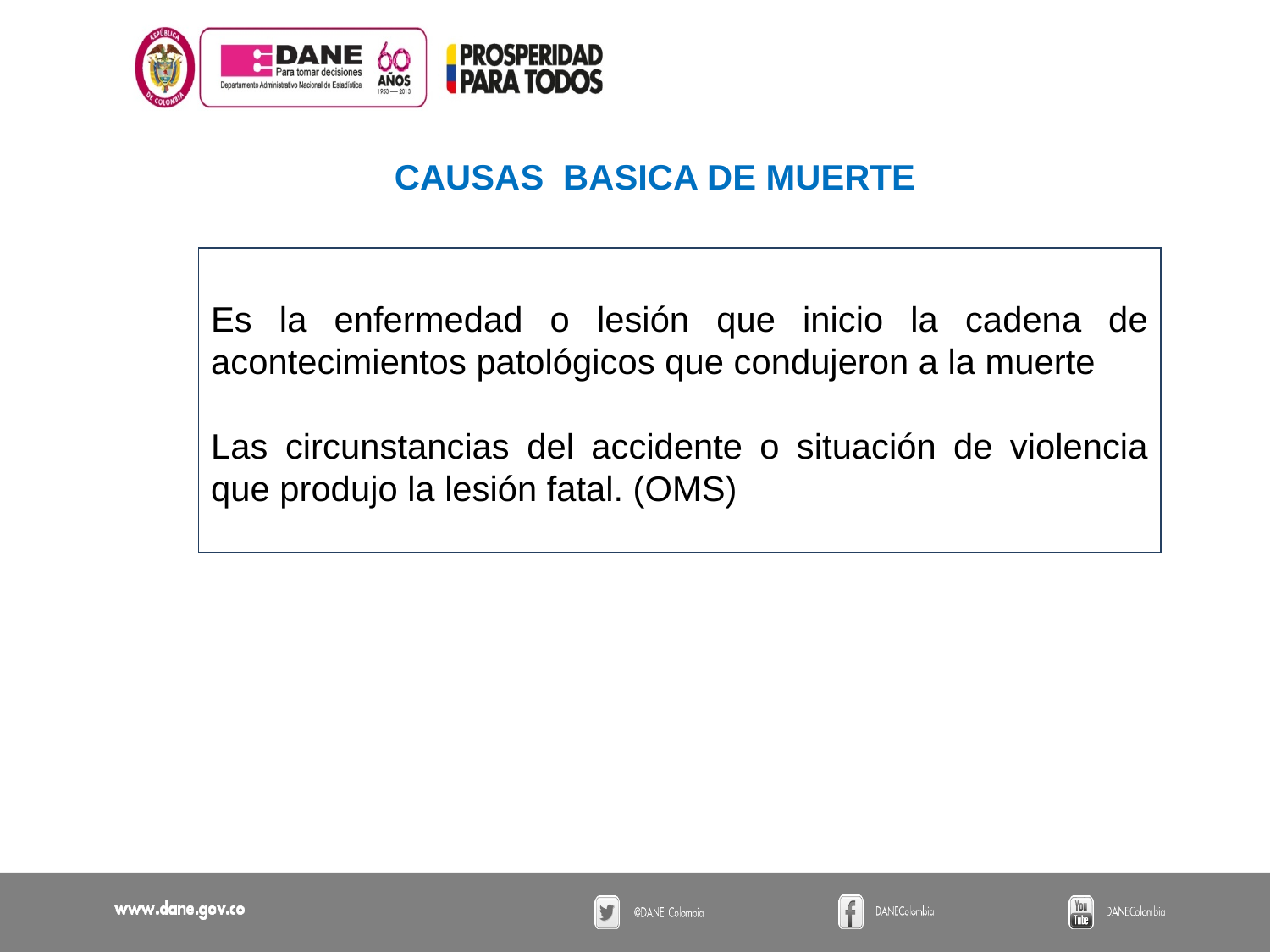

CAUSAS  BASICA DE MUERTE

Es la enfermedad o lesión que inicio la cadena de acontecimientos patológicos que condujeron a la muerte

Las circunstancias del accidente o situación de violencia que produjo la lesión fatal. (OMS)